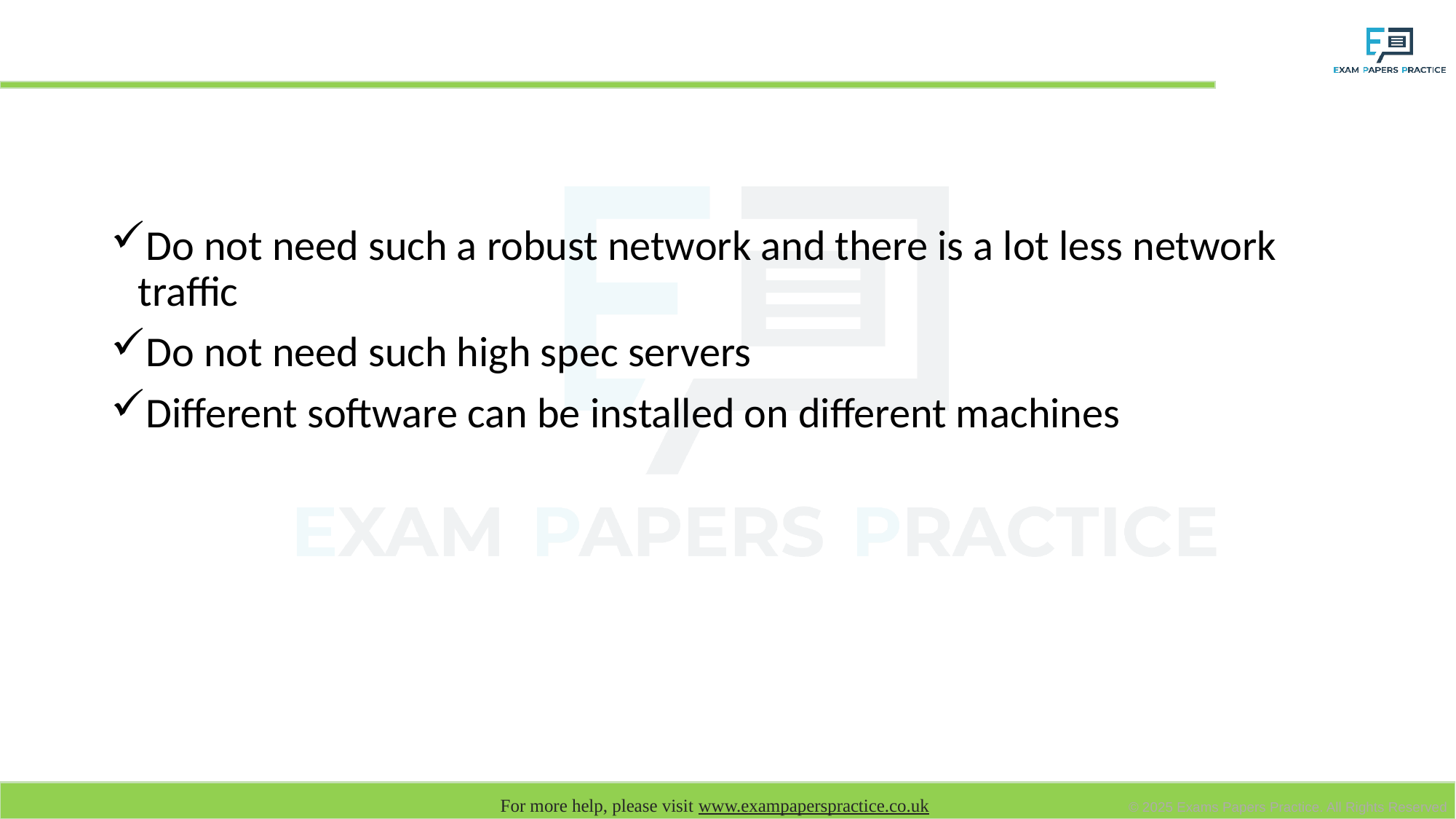

# Advantages of thick client
Do not need such a robust network and there is a lot less network traffic
Do not need such high spec servers
Different software can be installed on different machines